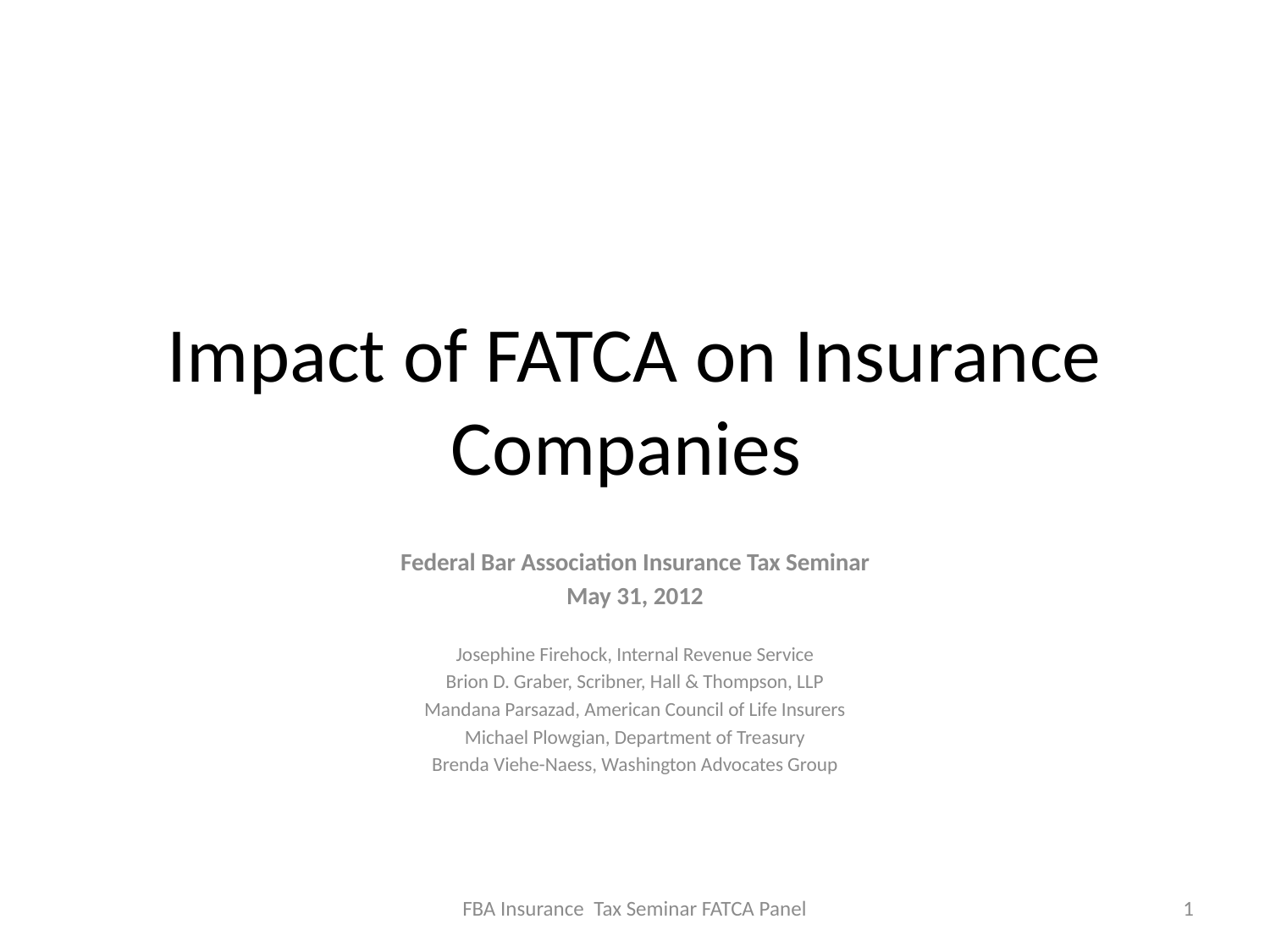

# Impact of FATCA on Insurance Companies
Federal Bar Association Insurance Tax Seminar
May 31, 2012

Josephine Firehock, Internal Revenue Service
Brion D. Graber, Scribner, Hall & Thompson, LLP
Mandana Parsazad, American Council of Life Insurers
Michael Plowgian, Department of Treasury
Brenda Viehe-Naess, Washington Advocates Group
FBA Insurance  Tax Seminar FATCA Panel
1